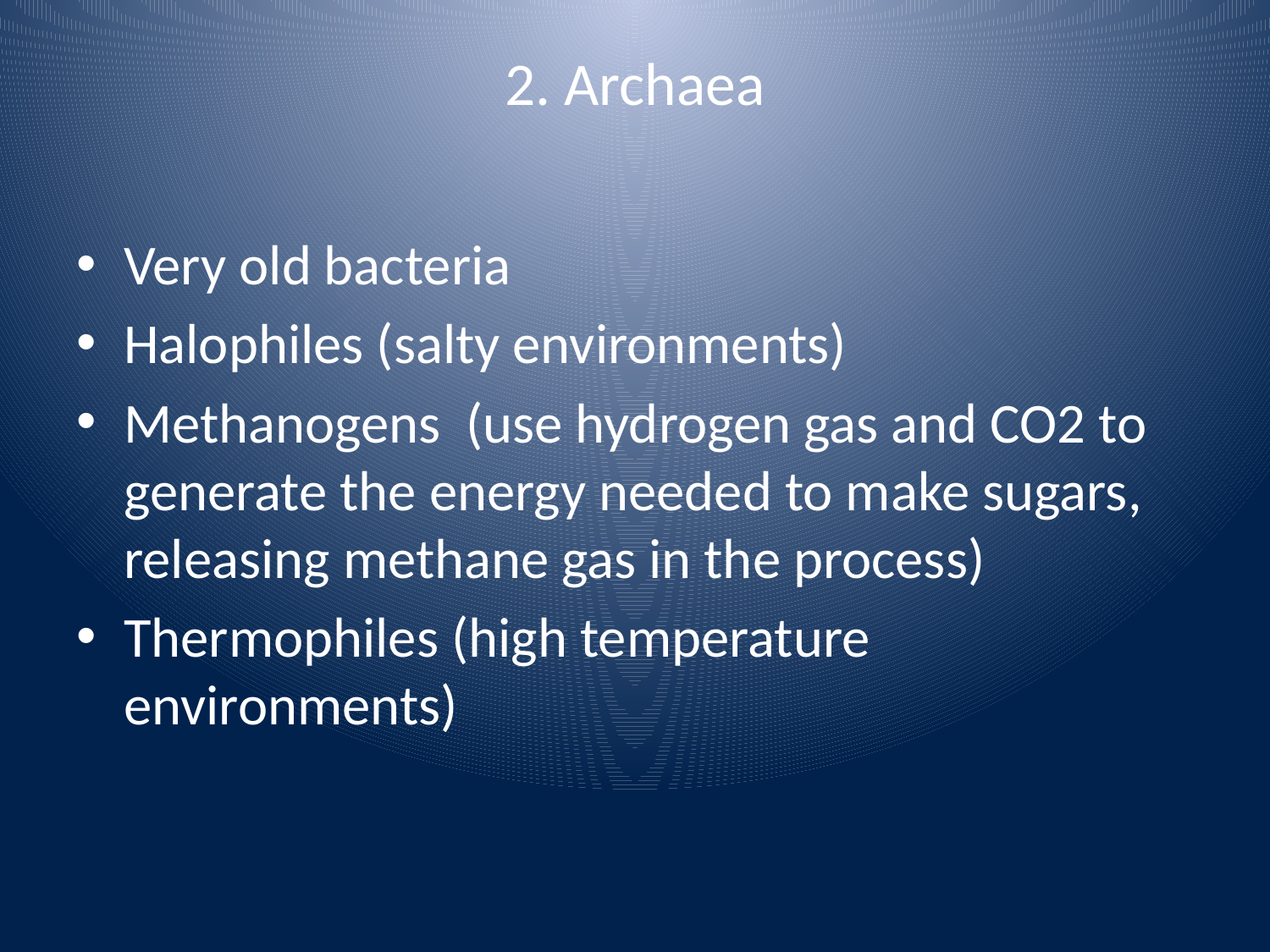

# 2. Archaea
Very old bacteria
Halophiles (salty environments)
Methanogens  (use hydrogen gas and CO2 to generate the energy needed to make sugars, releasing methane gas in the process)
Thermophiles (high temperature environments)